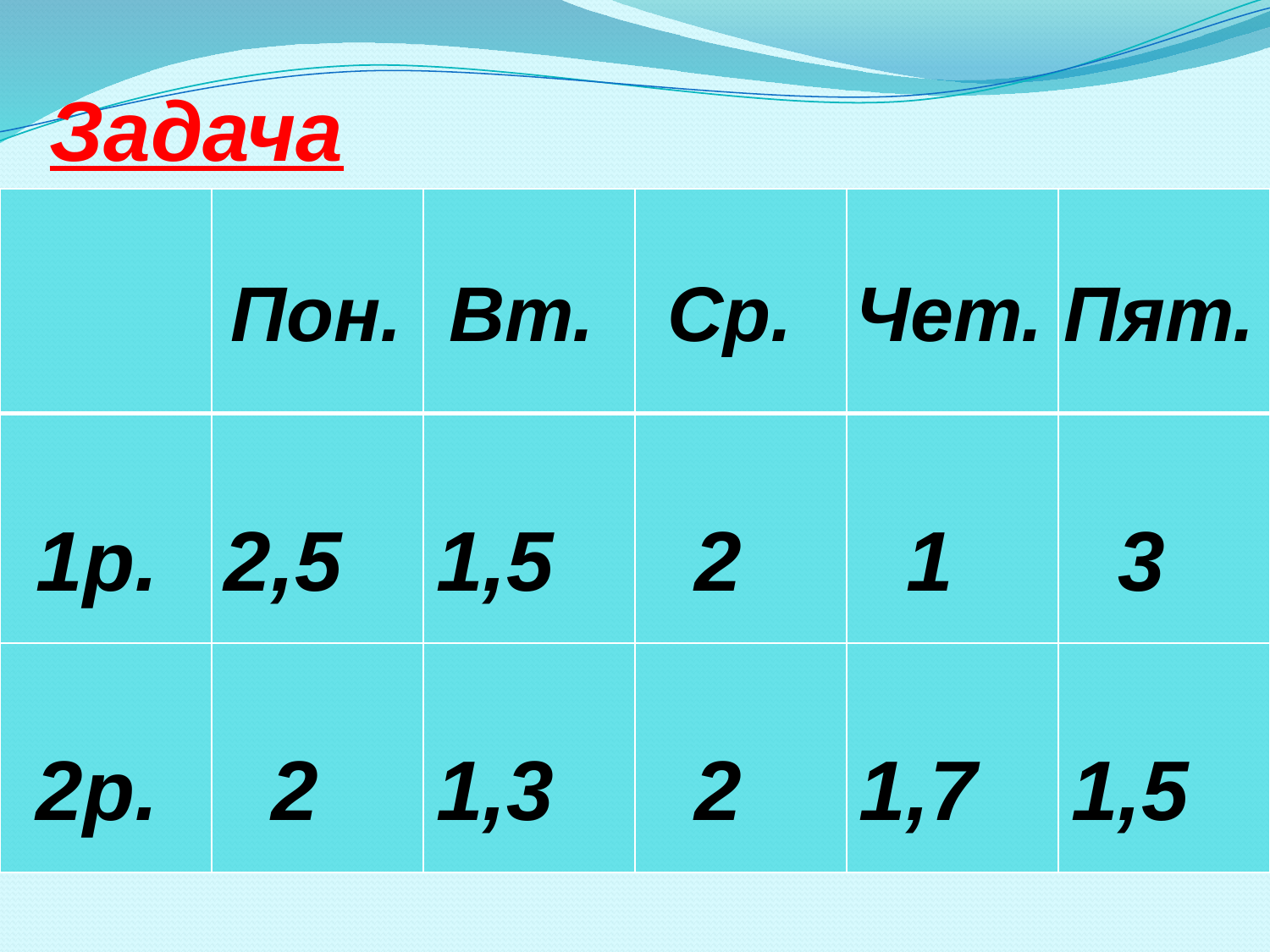

# Задача
|  |  |  |  |  |  |
| --- | --- | --- | --- | --- | --- |
| 1р. | 2,5 | 1,5 | 2 | 1 | 3 |
| 2р. | 2 | 1,3 | 2 | 1,7 | 1,5 |
Пон.
Вт.
Ср.
Чет.
Пят.